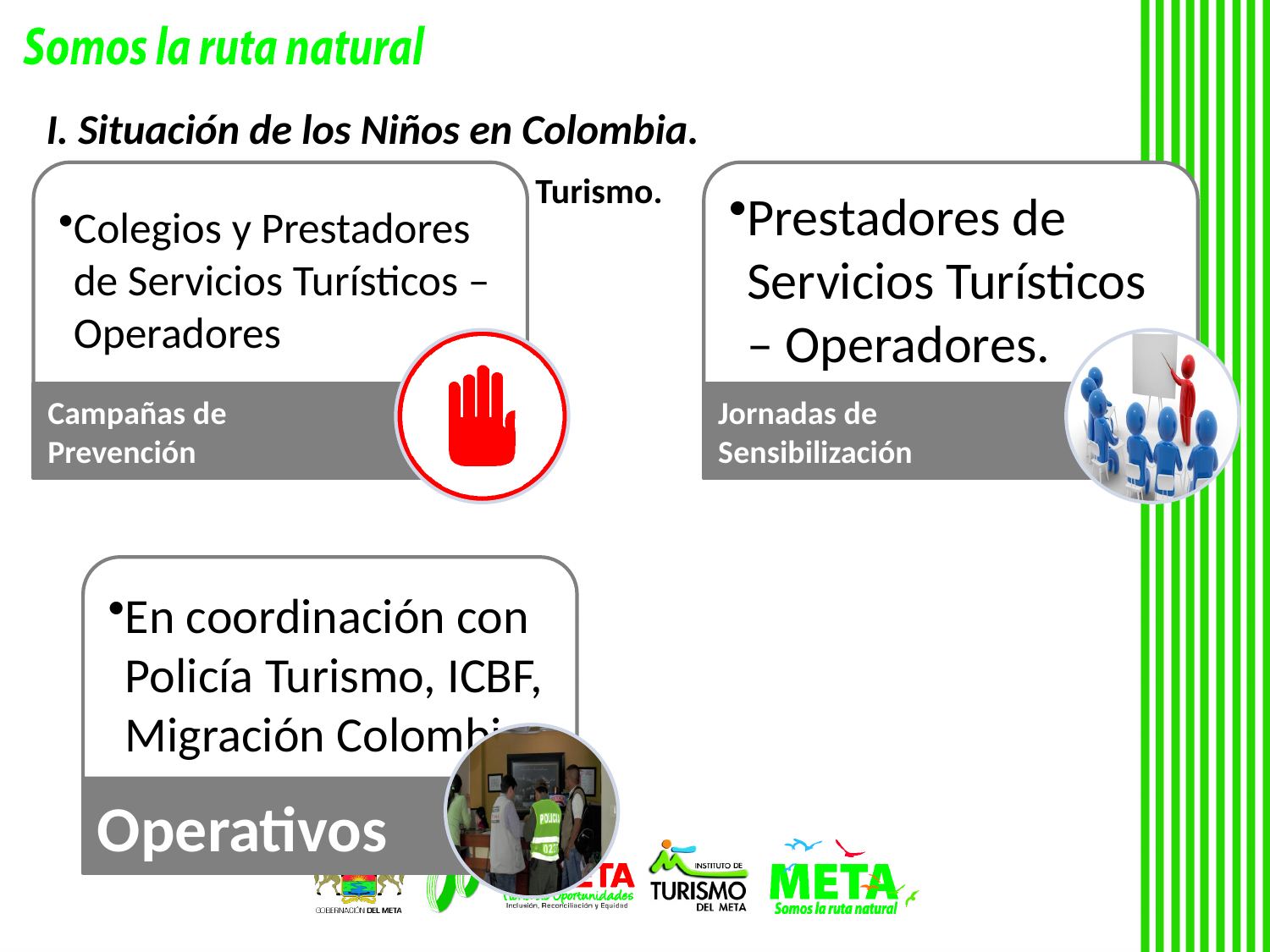

# I. Situación de los Niños en Colombia.
Campañas de Prevención
Jornadas de Sensibilización
Operativos
Prestadores de Servicios Turísticos – Operadores.
En coordinación con Policía Turismo, ICBF, Migración Colombia.
La ESCNNA asociada a Viajes y Turismo.

¿Cómo la Combatimos?